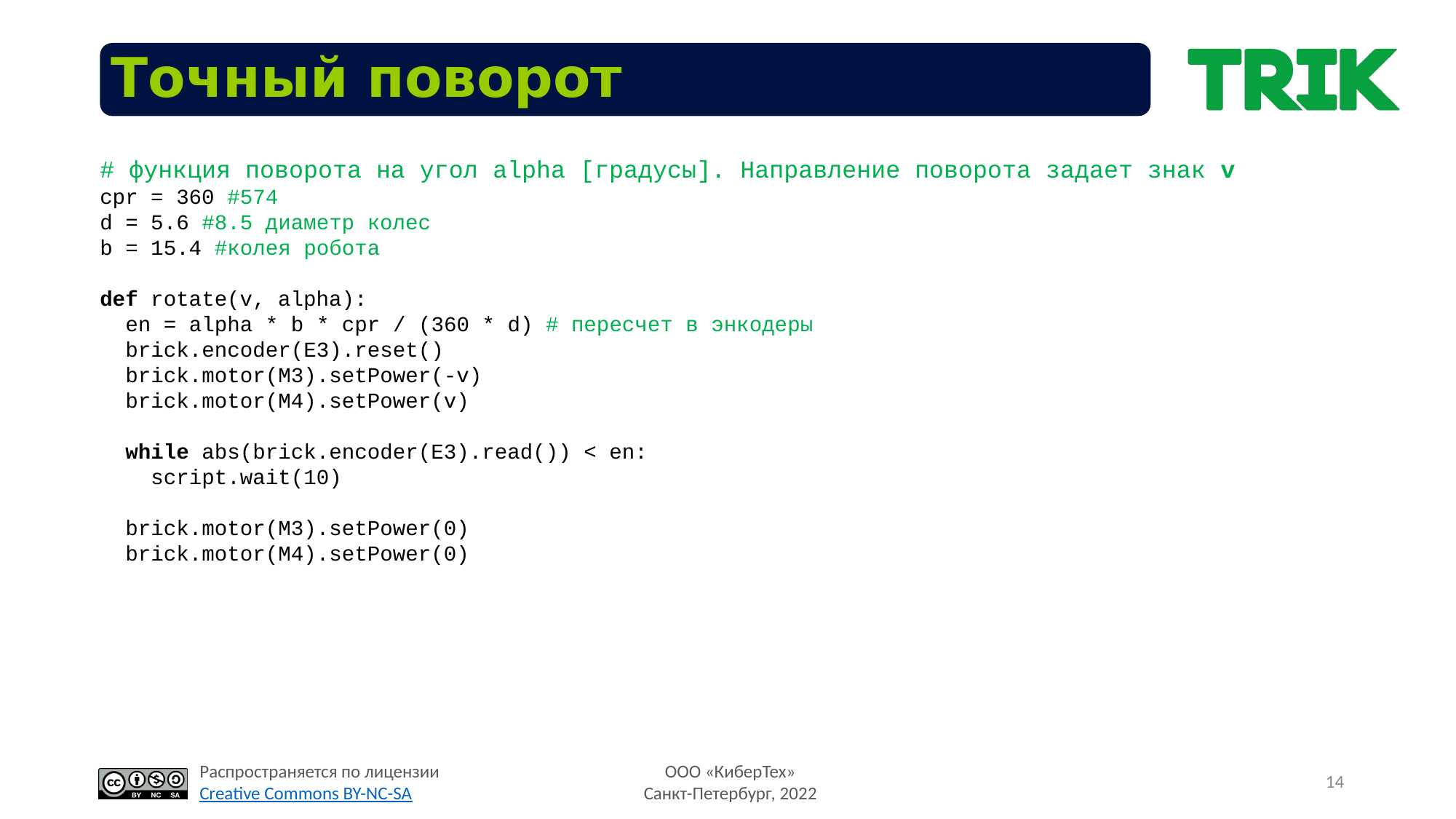

# Точный поворот
# функция поворота на угол alpha [градусы]. Направление поворота задает знак v
cpr = 360 #574
d = 5.6 #8.5 диаметр колес
b = 15.4 #колея робота

def rotate(v, alpha):
  en = alpha * b * cpr / (360 * d) # пересчет в энкодеры
  brick.encoder(E3).reset()
  brick.motor(M3).setPower(-v)
  brick.motor(M4).setPower(v)

  while abs(brick.encoder(E3).read()) < en:
    script.wait(10)

  brick.motor(M3).setPower(0)
  brick.motor(M4).setPower(0)
14